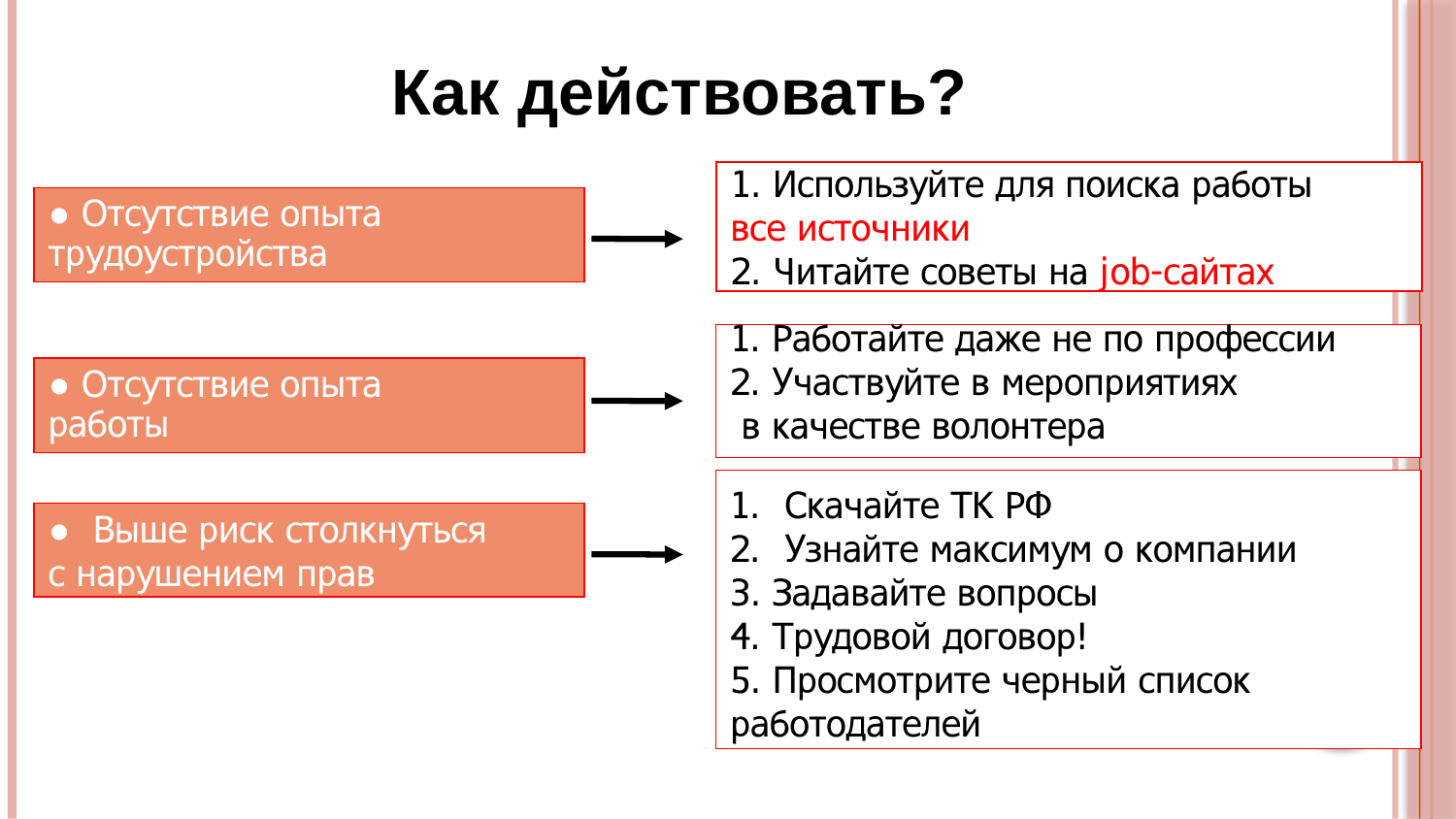

Как действовать?
1. Используйте для поиска работы
все источники
2. Читайте советы на job-сайтах
● Отсутствие опыта
трудоустройства

1. Работайте даже не по профессии
2. Участвуйте в мероприятиях
 в качестве волонтера

● Отсутствие опыта
работы

Скачайте ТК РФ
Узнайте максимум о компании
3. Задавайте вопросы
4. Трудовой договор!
5. Просмотрите черный список
работодателей

●  Выше риск столкнуться
с нарушением прав